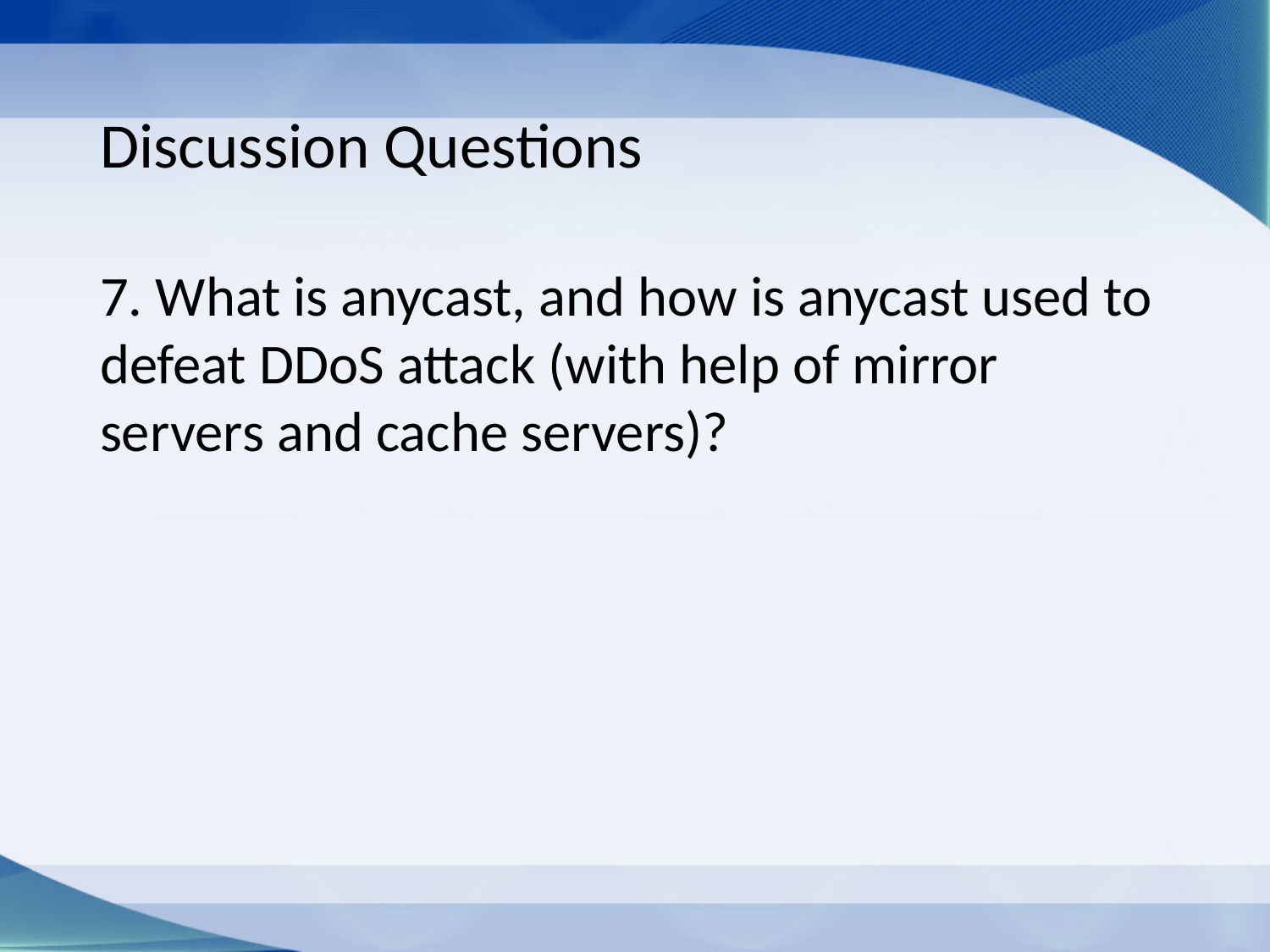

# Discussion Questions
7. What is anycast, and how is anycast used to defeat DDoS attack (with help of mirror servers and cache servers)?